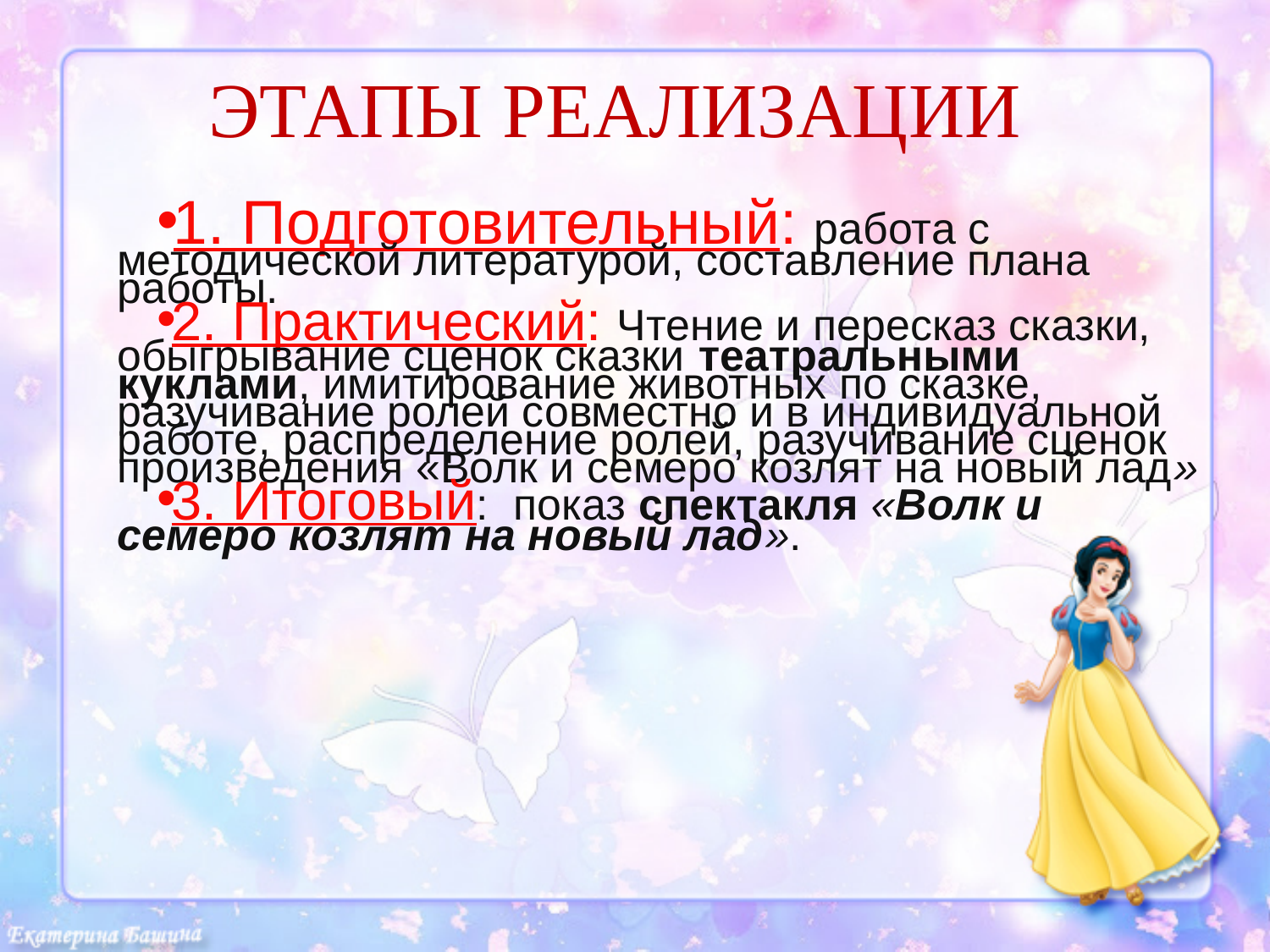

# ЭТАПЫ РЕАЛИЗАЦИИ
1. Подготовительный: работа с методической литературой, составление плана работы.
2. Практический: Чтение и пересказ сказки, обыгрывание сценок сказки театральными куклами, имитирование животных по сказке, разучивание ролей совместно и в индивидуальной работе, распределение ролей, разучивание сценок произведения «Волк и семеро козлят на новый лад»
3. Итоговый:  показ спектакля «Волк и семеро козлят на новый лад».